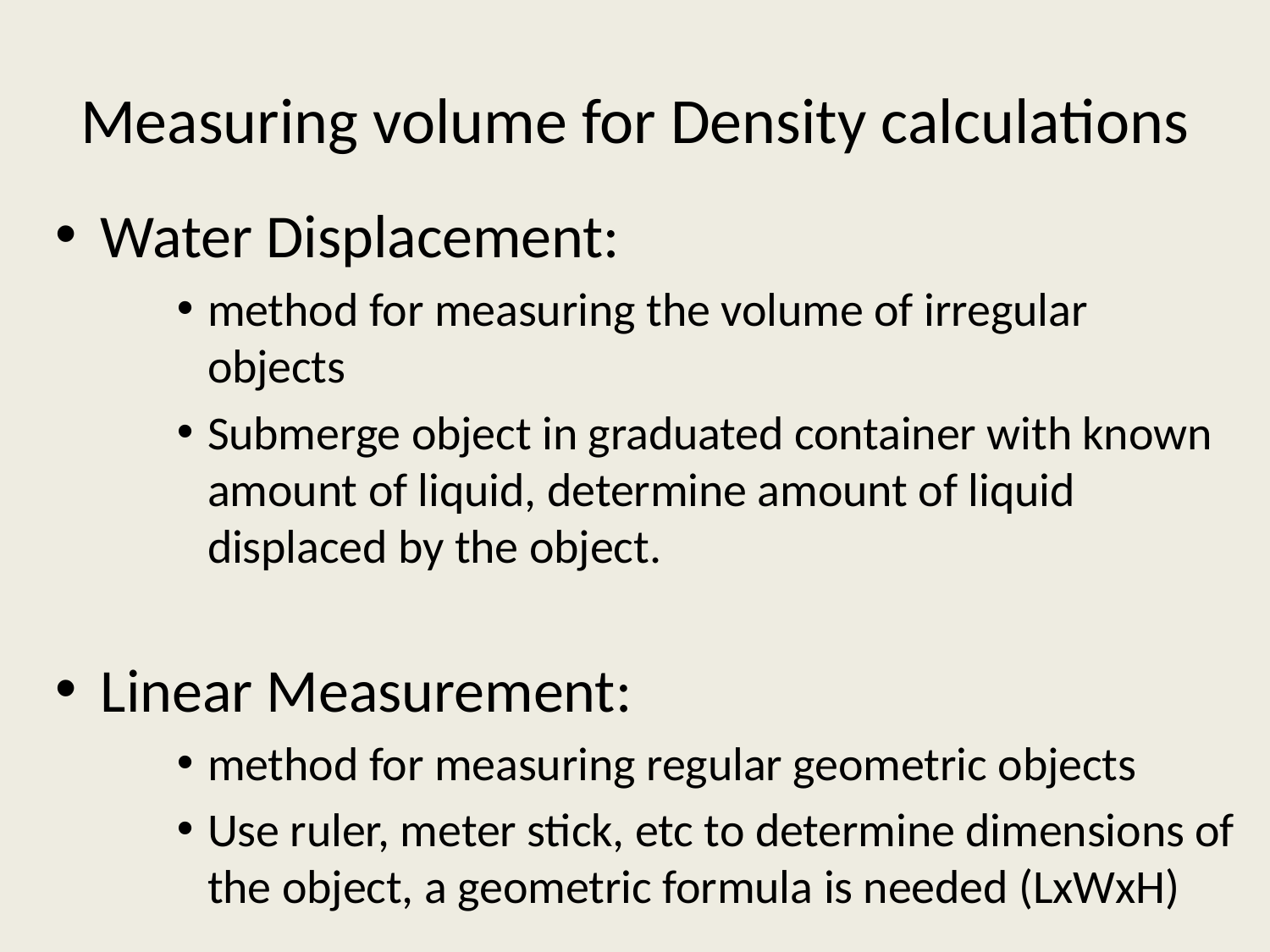

# Measuring volume for Density calculations
Water Displacement:
method for measuring the volume of irregular objects
Submerge object in graduated container with known amount of liquid, determine amount of liquid displaced by the object.

Linear Measurement:
method for measuring regular geometric objects
Use ruler, meter stick, etc to determine dimensions of the object, a geometric formula is needed (LxWxH)